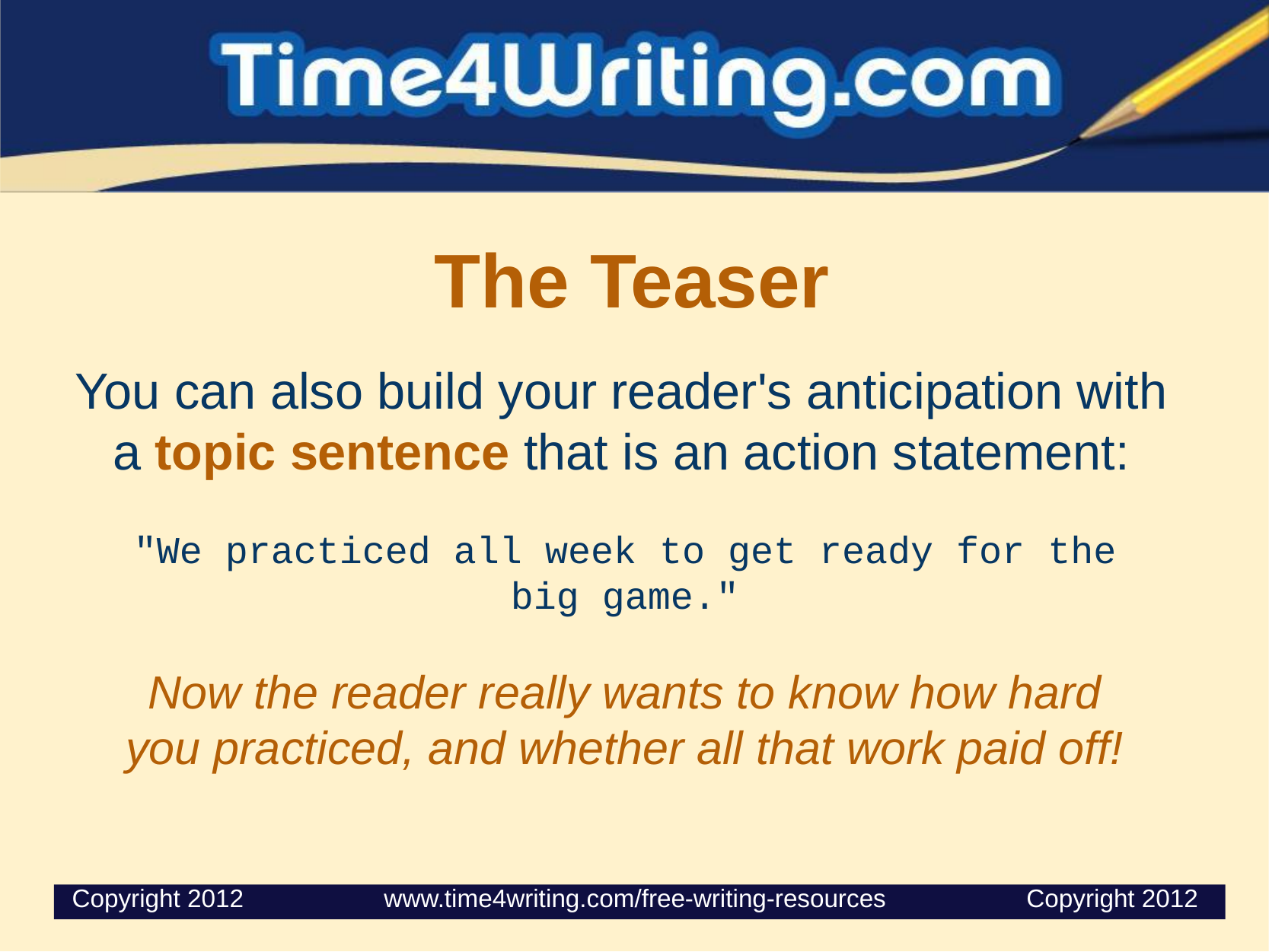

# The Teaser

You can also build your reader's anticipation with a topic sentence that is an action statement:
"We practiced all week to get ready for the big game."

Now the reader really wants to know how hard you practiced, and whether all that work paid off!

 Copyright 2012                    www.time4writing.com/free-writing-resources                    Copyright 2012